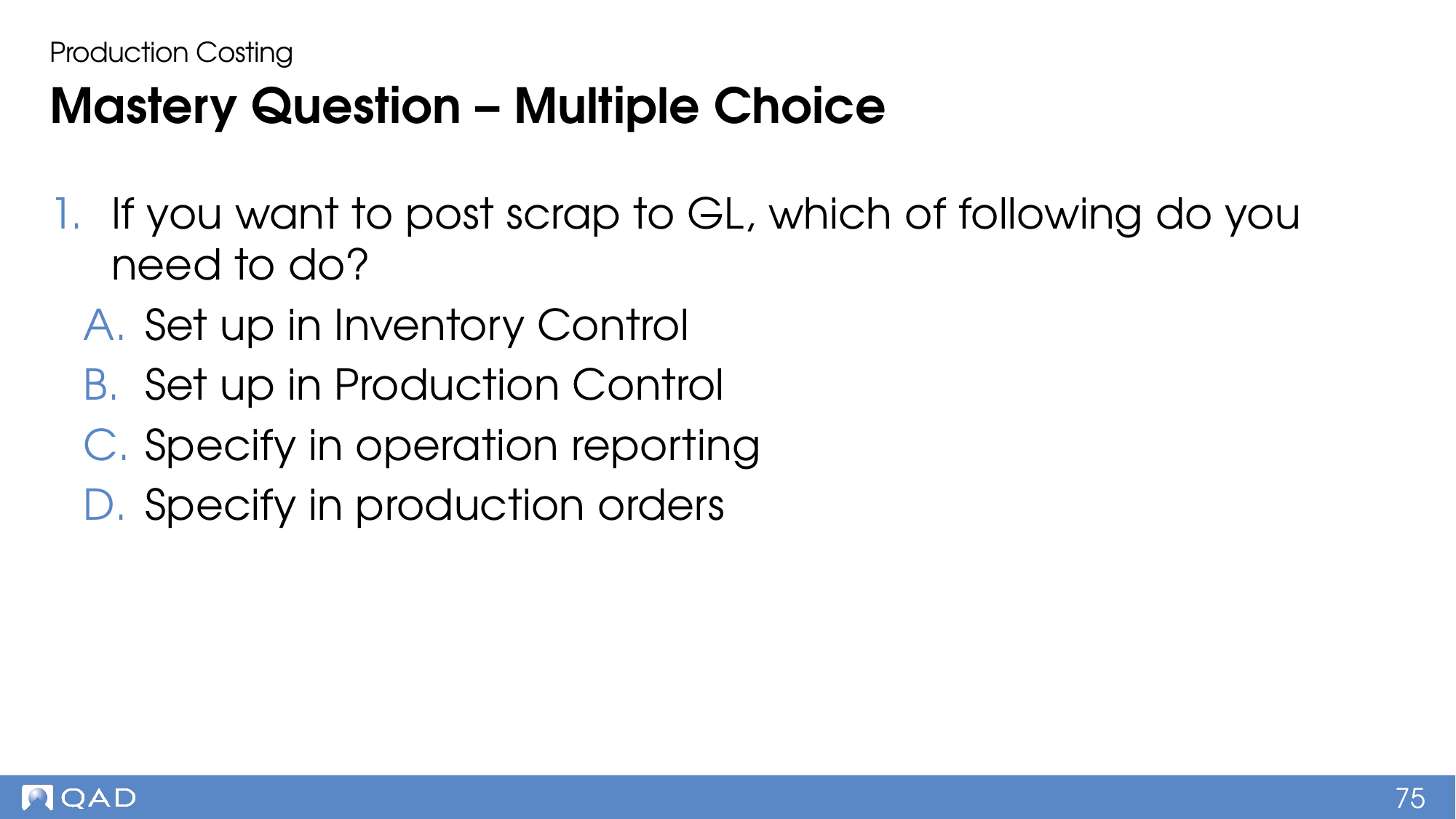

Production Costing
# Mastery Question – Multiple Choice
If you want to post scrap to GL, which of following do you need to do?
Set up in Inventory Control
Set up in Production Control
Specify in operation reporting
Specify in production orders
75